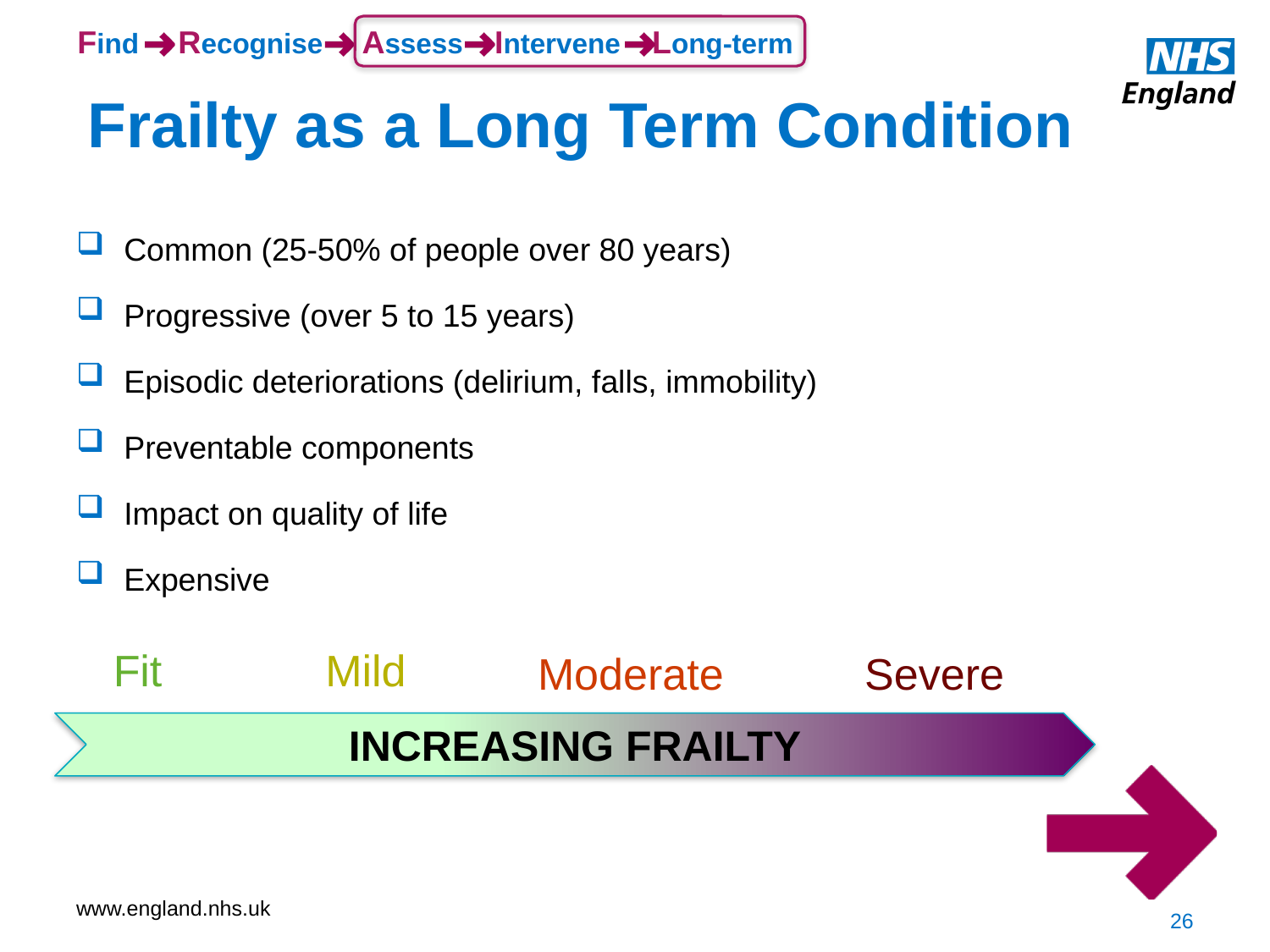

# Frailty as a Long Term Condition

Common (25-50% of people over 80 years)

Progressive (over 5 to 15 years)

Episodic deteriorations (delirium, falls, immobility)

Preventable components

Impact on quality of life

Expensive
Fit
Mild
Moderate
Severe
INCREASING FRAILTY
26